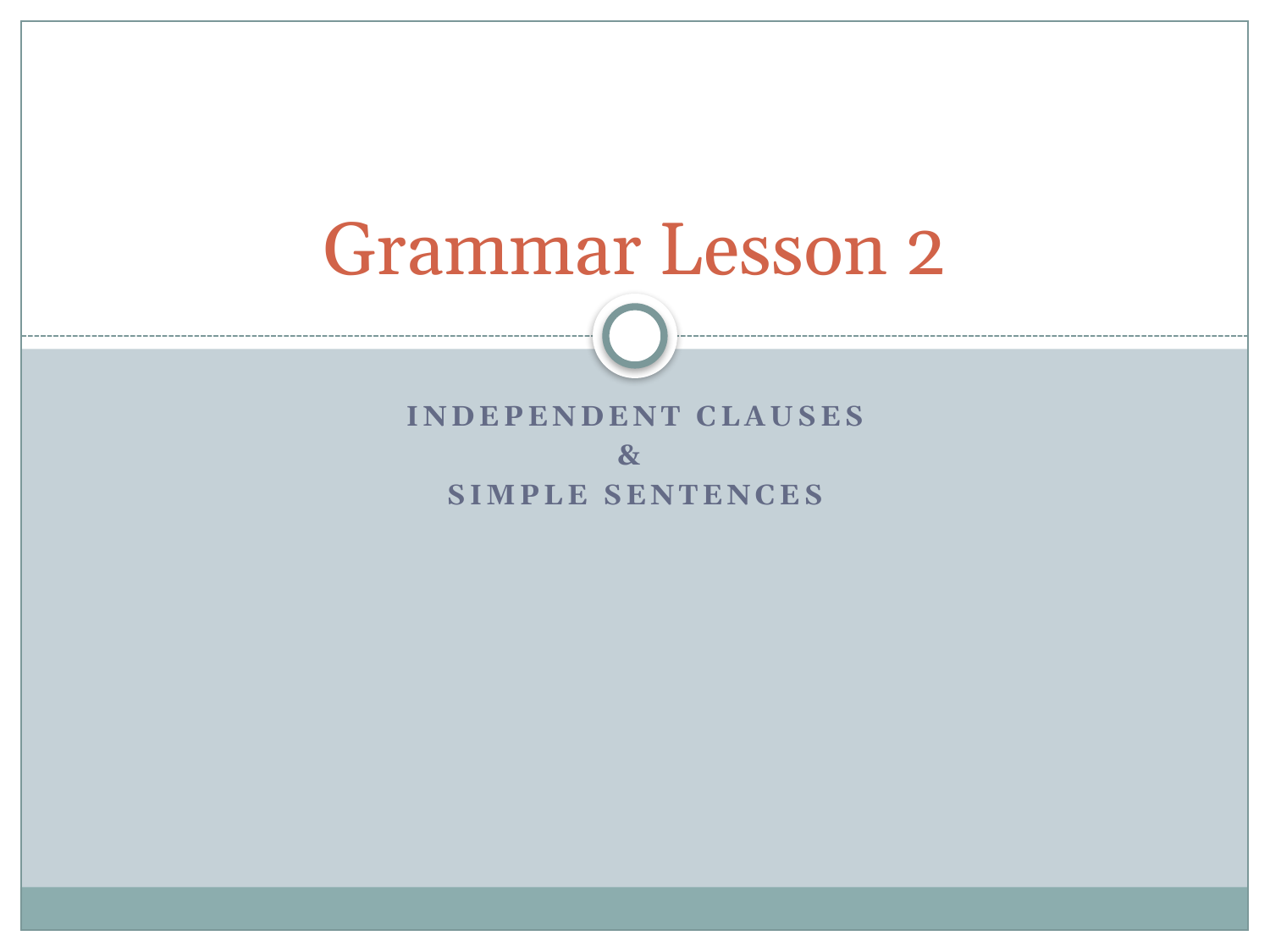

# Grammar Lesson 2
Independent clauses
&
Simple sentences